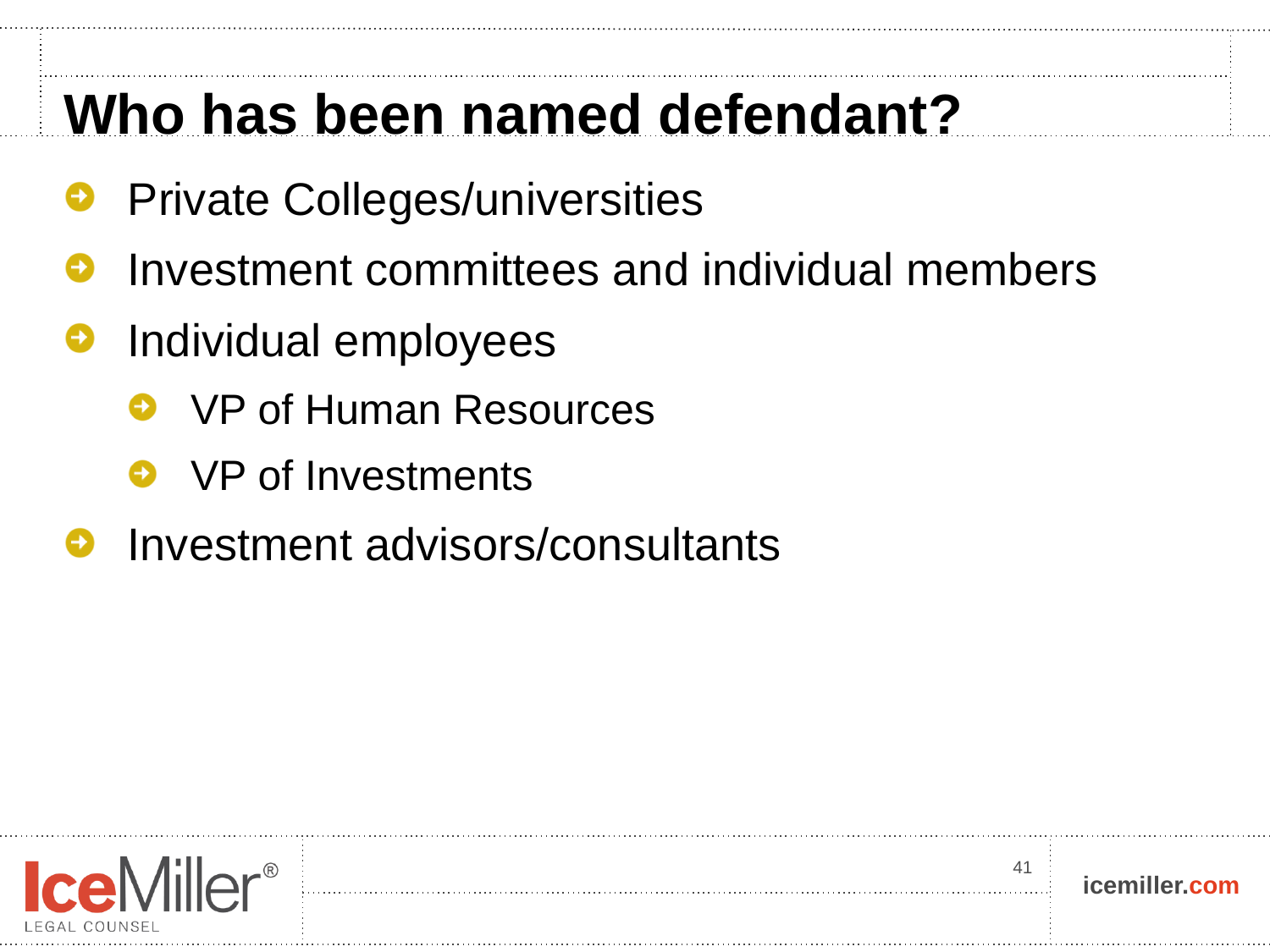

# Who has been named defendant?
Private Colleges/universities
Investment committees and individual members
Individual employees
VP of Human Resources
VP of Investments
Investment advisors/consultants
41